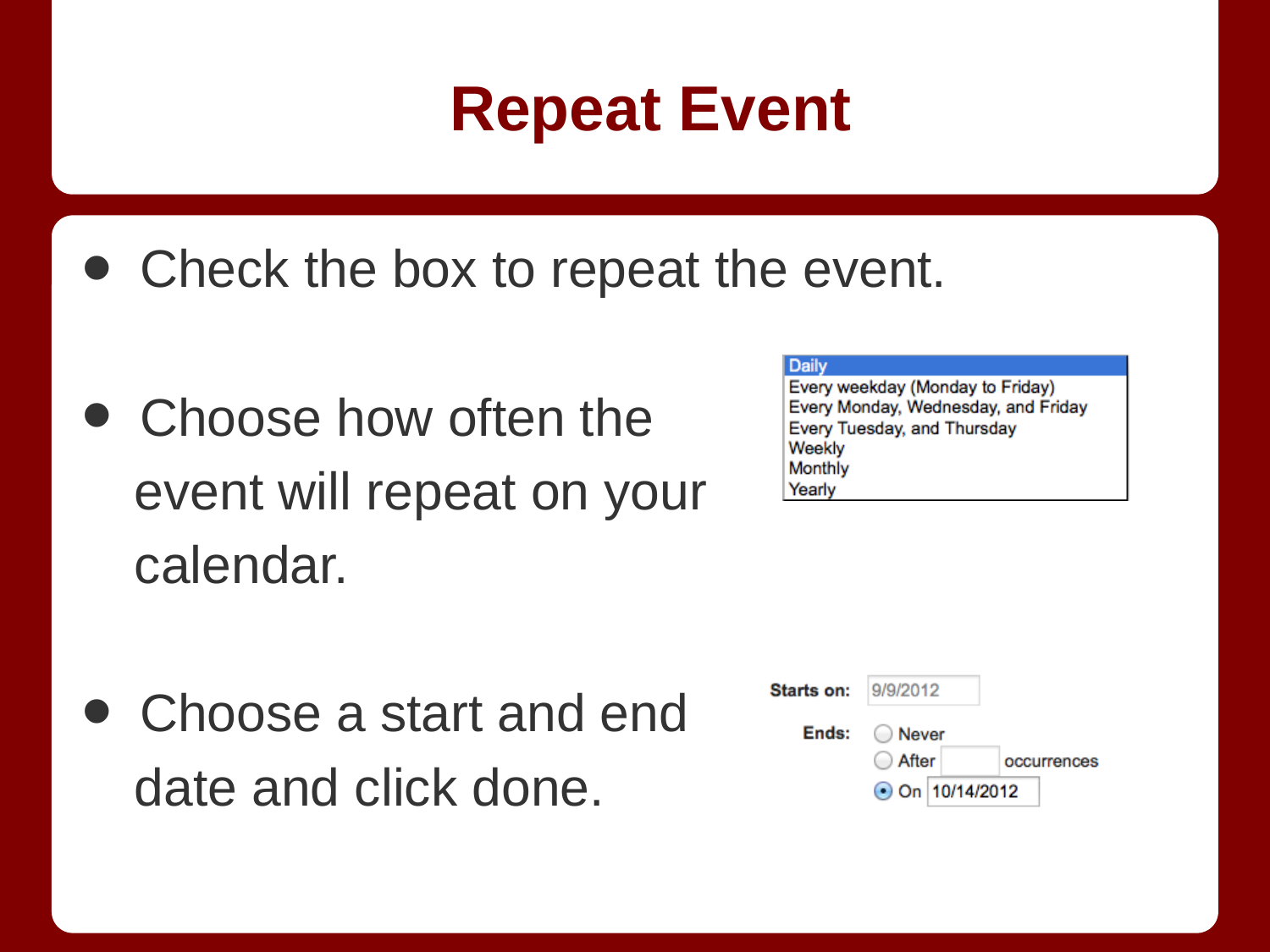

# Repeat Event
Check the box to repeat the event.

Choose how often the
    event will repeat on your
    calendar.

Choose a start and end
    date and click done.